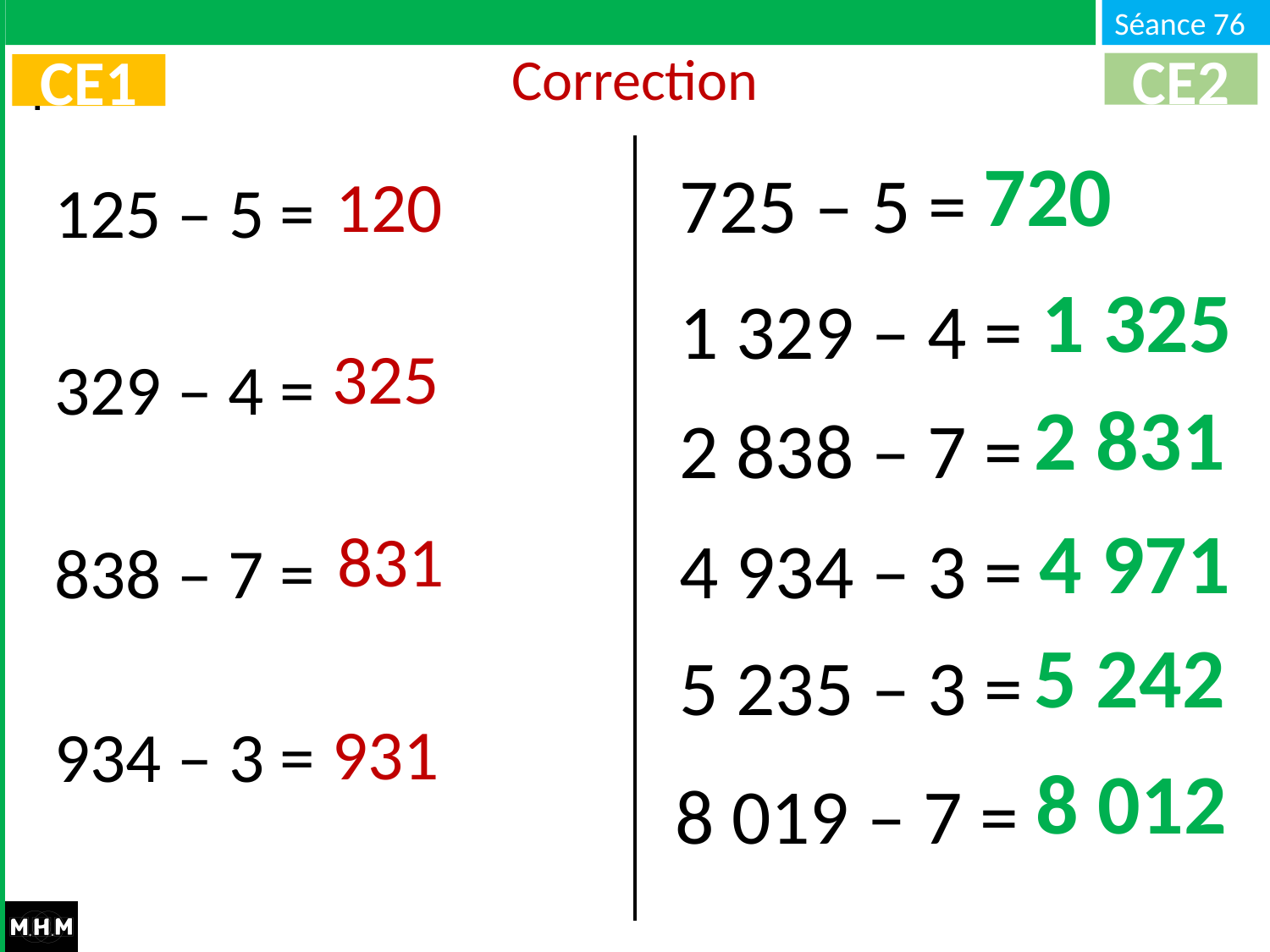

# Correction
CE2
CE1
720
725 – 5 = …
120
125 – 5 =
1 325
1 329 – 4 = …
325
329 – 4 =
2 831
2 838 – 7 = …
4 971
831
4 934 – 3 = …
838 – 7 =
5 242
5 235 – 3 = …
931
934 – 3 =
8 012
8 019 – 7 = …